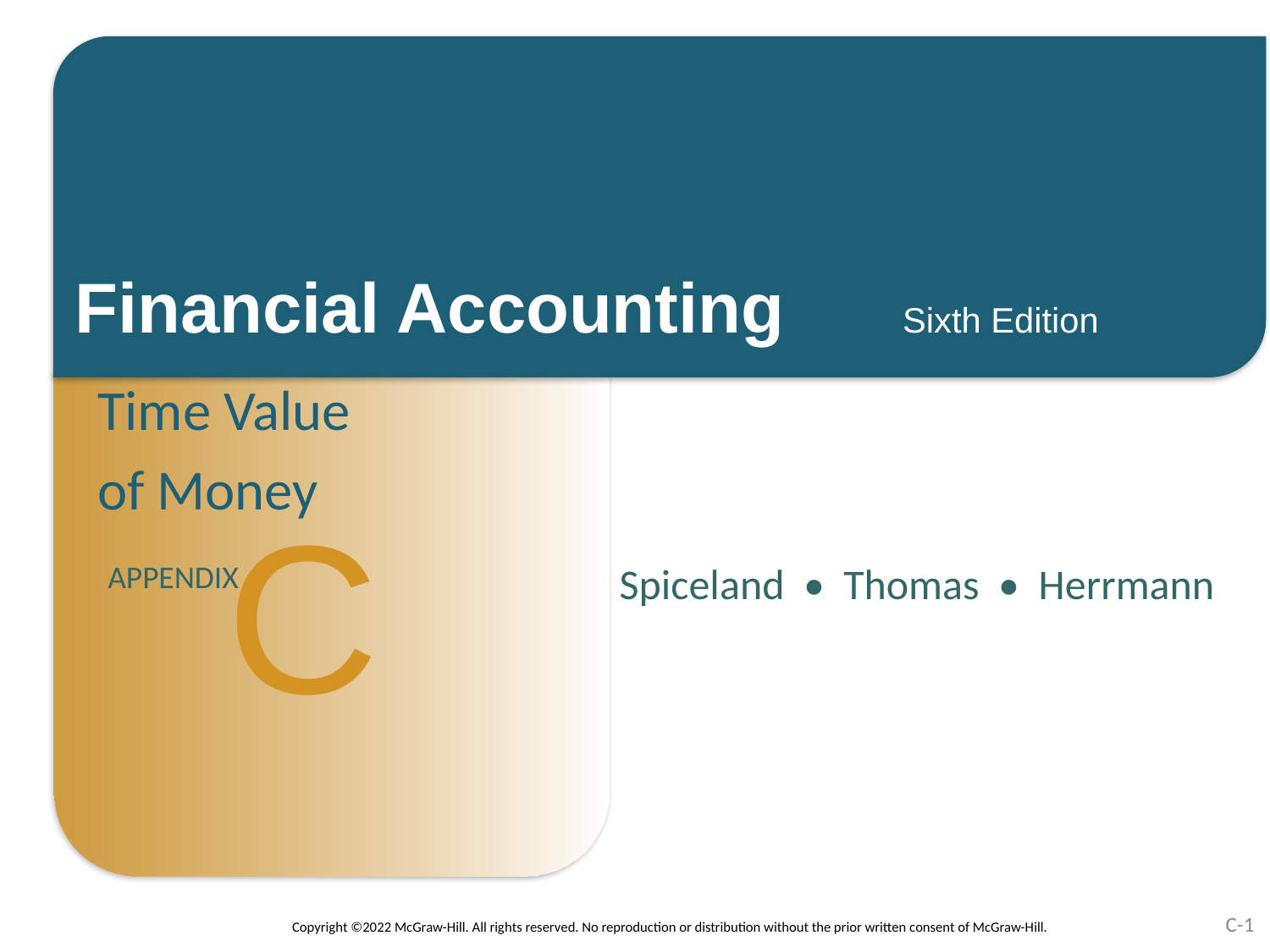

# Financial Accounting      Sixth Edition
Time Value
of Money

C
APPENDIX
Spiceland  •  Thomas  •  Herrmann
C-1
Copyright ©2022 McGraw-Hill. All rights reserved. No reproduction or distribution without the prior written consent of McGraw-Hill.